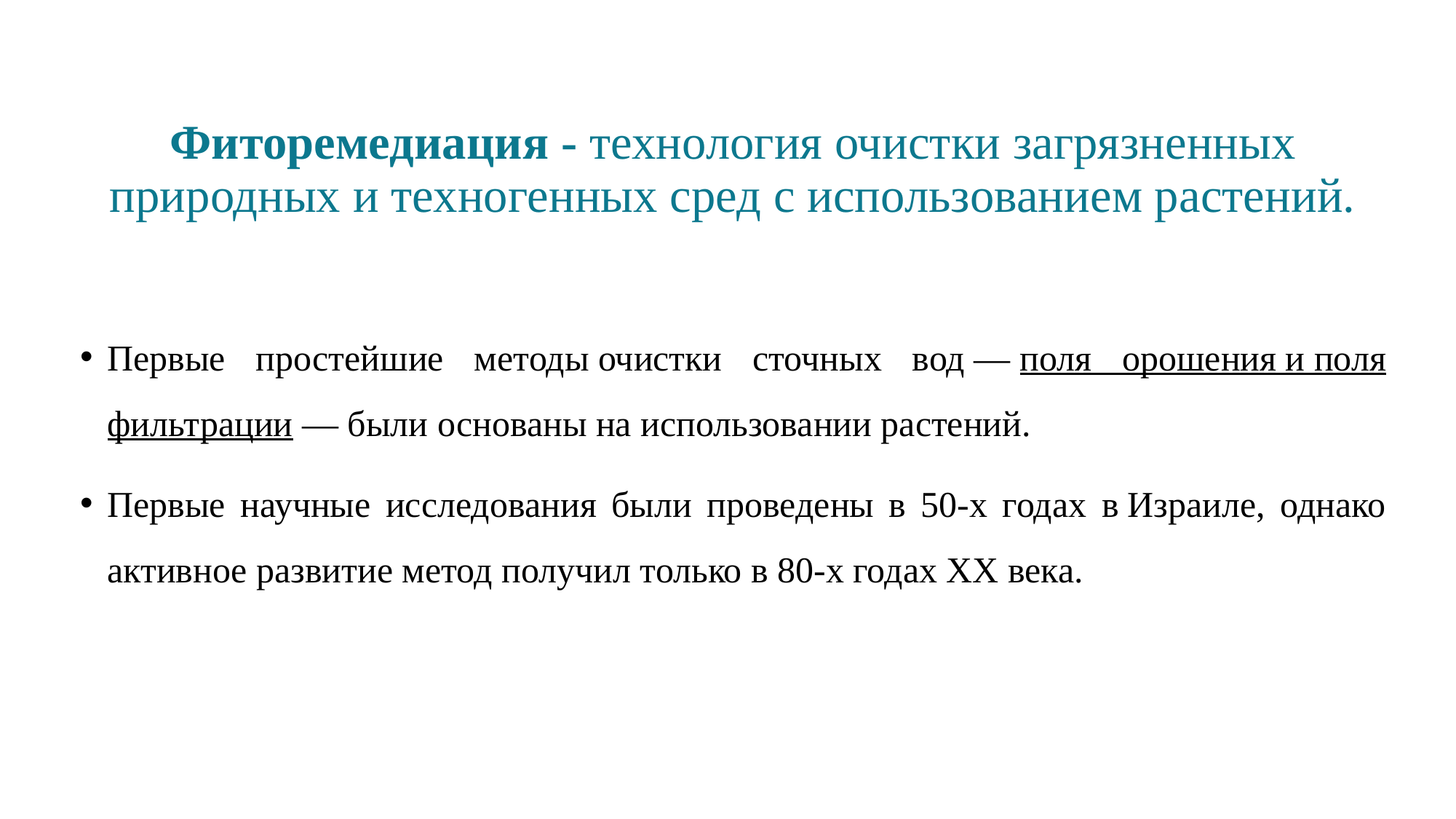

# Фиторемедиация - технология очистки загрязненных природных и техногенных сред с использованием растений.
Первые простейшие методы очистки сточных вод — поля орошения и поля фильтрации — были основаны на использовании растений.
Первые научные исследования были проведены в 50-х годах в Израиле, однако активное развитие метод получил только в 80-х годах XX века.